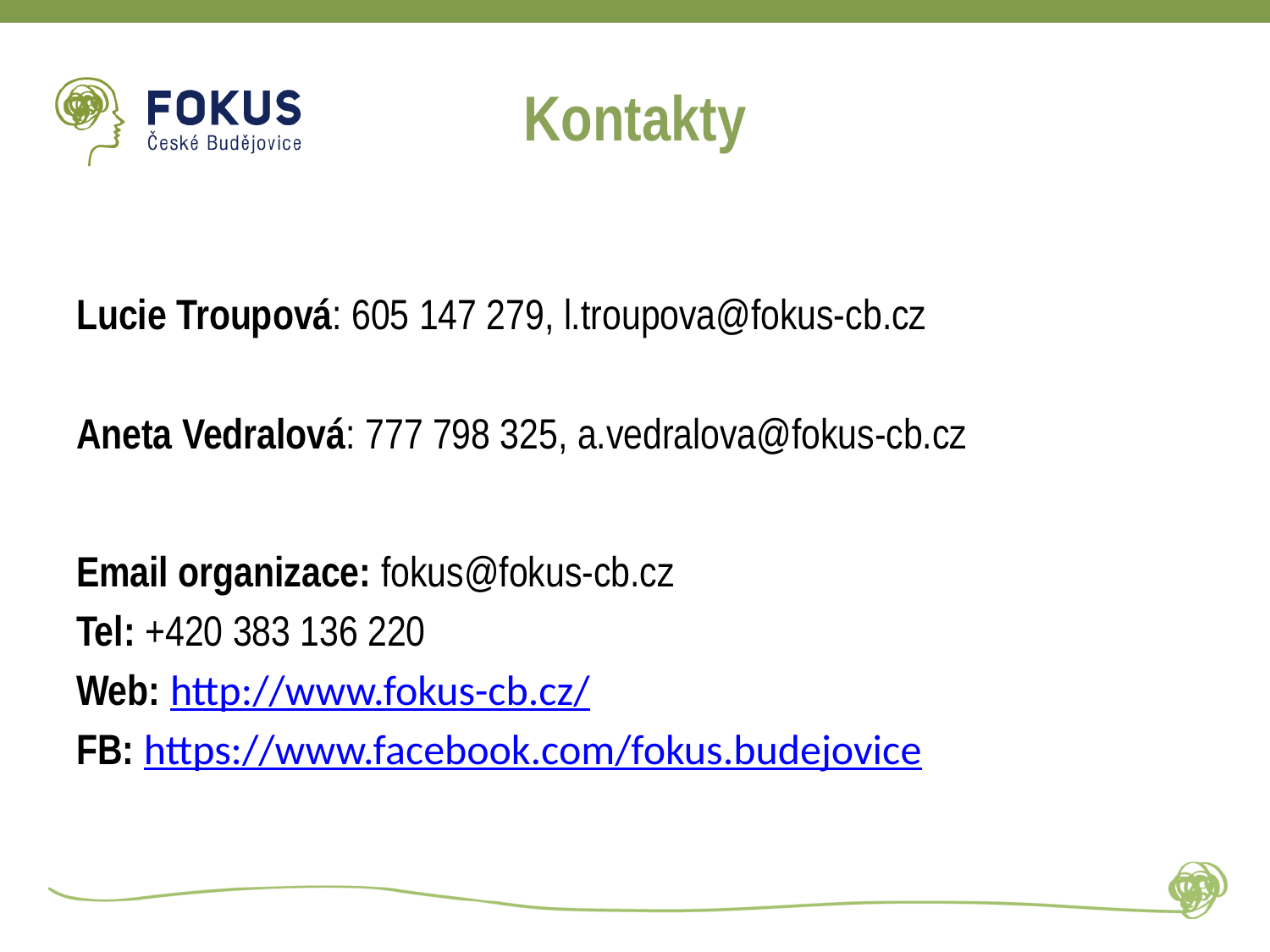

# Kontakty

Lucie Troupová: 605 147 279, l.troupova@fokus-cb.cz

Aneta Vedralová: 777 798 325, a.vedralova@fokus-cb.cz

Email organizace: fokus@fokus-cb.cz
Tel: +420 383 136 220
Web: http://www.fokus-cb.cz/
FB: https://www.facebook.com/fokus.budejovice